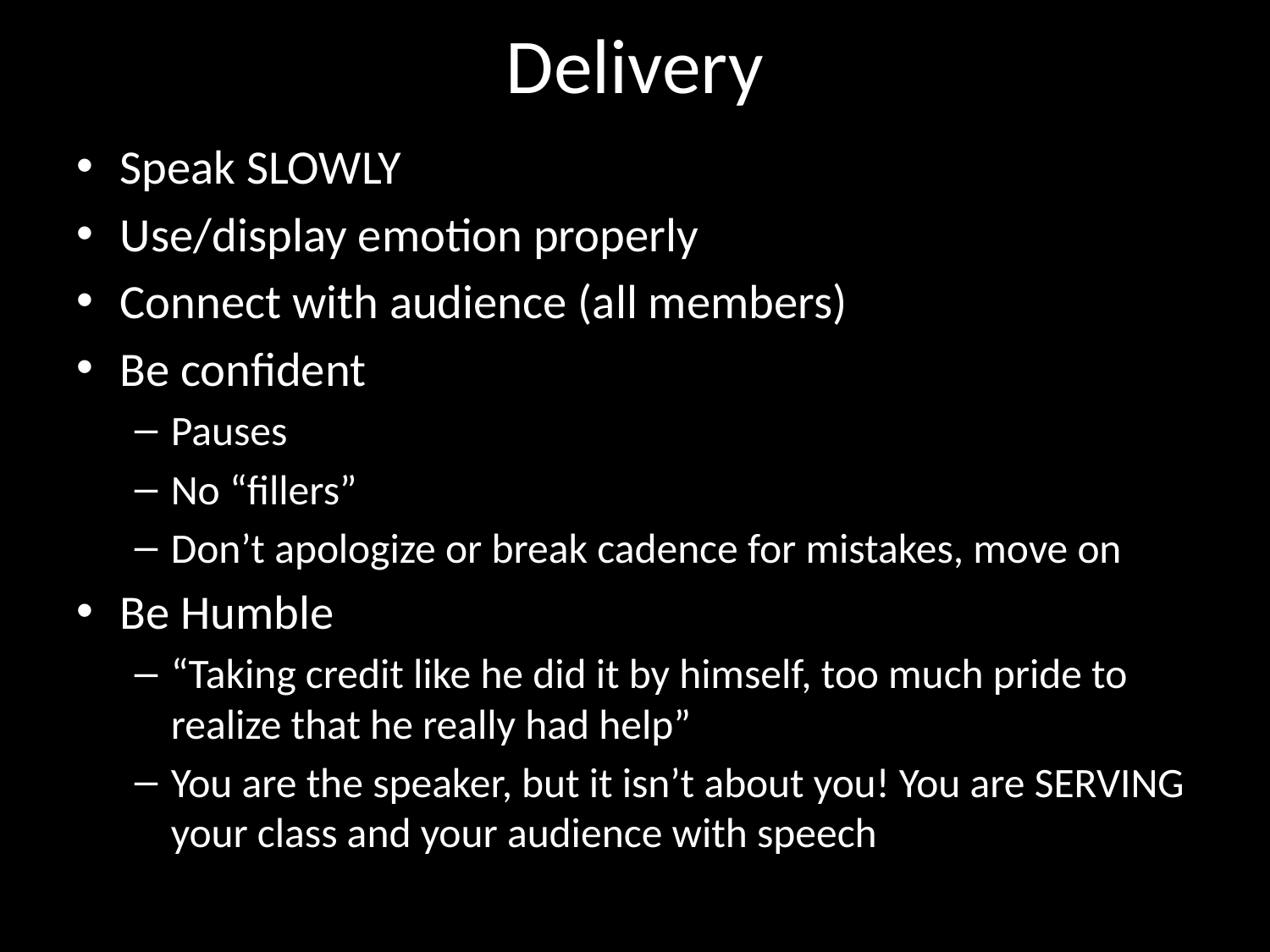

# Delivery
Speak SLOWLY
Use/display emotion properly
Connect with audience (all members)
Be confident
Pauses
No “fillers”
Don’t apologize or break cadence for mistakes, move on
Be Humble
“Taking credit like he did it by himself, too much pride to realize that he really had help”
You are the speaker, but it isn’t about you! You are SERVING your class and your audience with speech